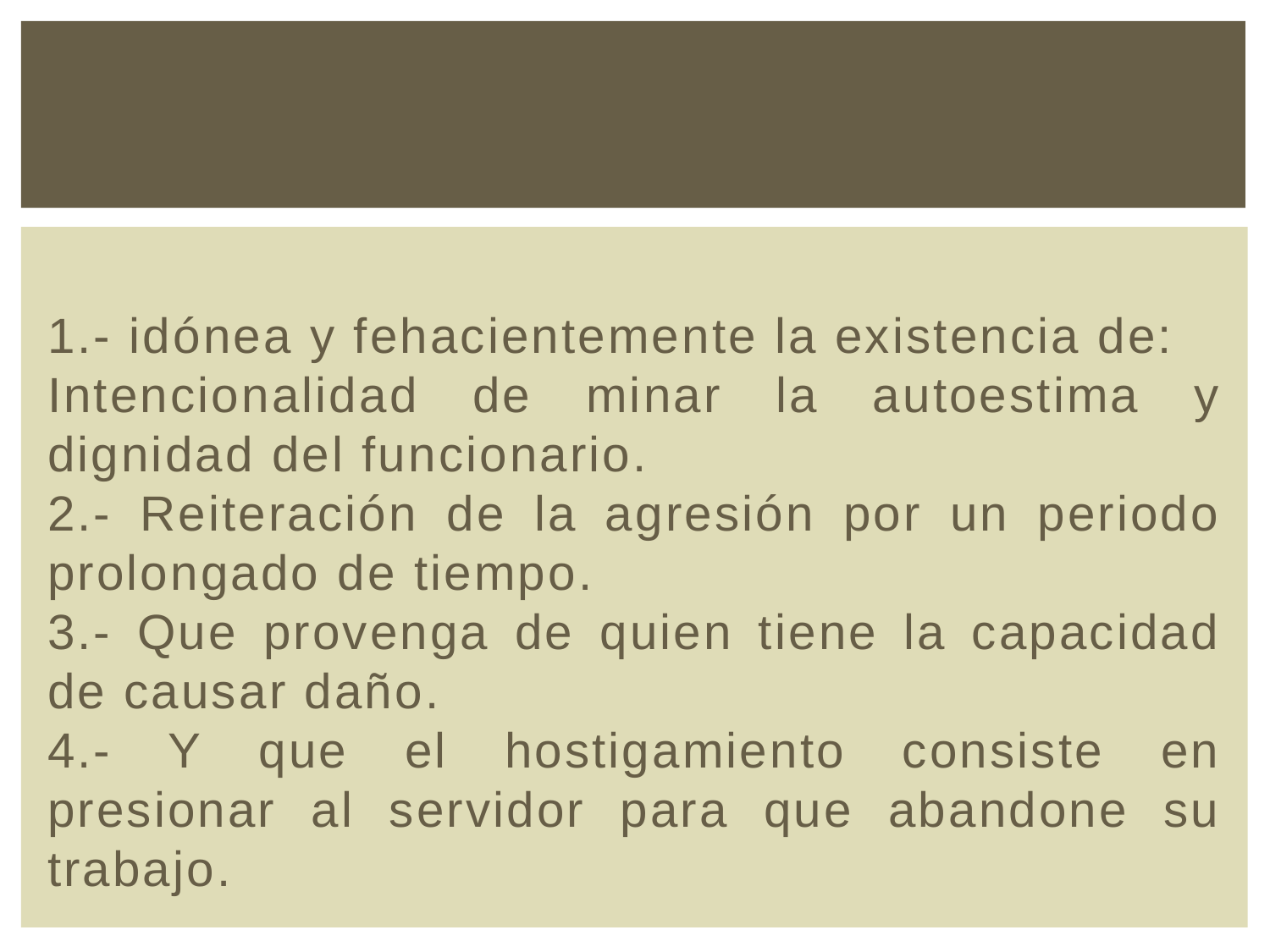

#

1.- idónea y fehacientemente la existencia de:
Intencionalidad de minar la autoestima y dignidad del funcionario.
2.- Reiteración de la agresión por un periodo prolongado de tiempo.
3.- Que provenga de quien tiene la capacidad de causar daño.
4.- Y que el hostigamiento consiste en presionar al servidor para que abandone su trabajo.